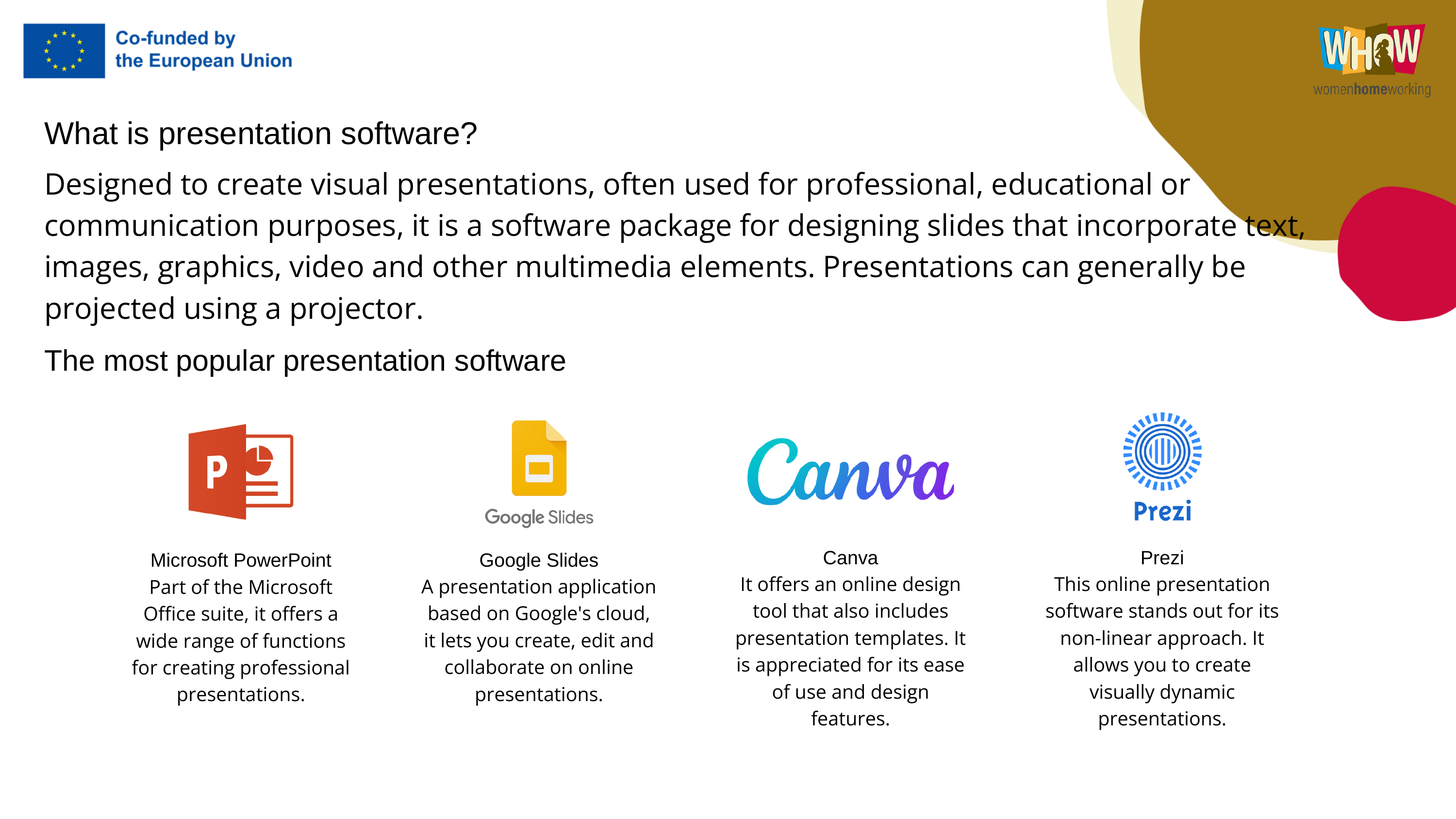

What is presentation software?
Designed to create visual presentations, often used for professional, educational or communication purposes, it is a software package for designing slides that incorporate text, images, graphics, video and other multimedia elements. Presentations can generally be projected using a projector.
The most popular presentation software

Microsoft PowerPoint
Part of the Microsoft Office suite, it offers a wide range of functions for creating professional presentations.
Canva
It offers an online design tool that also includes presentation templates. It is appreciated for its ease of use and design features.
Prezi
This online presentation software stands out for its non-linear approach. It allows you to create visually dynamic presentations.
Google Slides
A presentation application based on Google's cloud, it lets you create, edit and collaborate on online presentations.